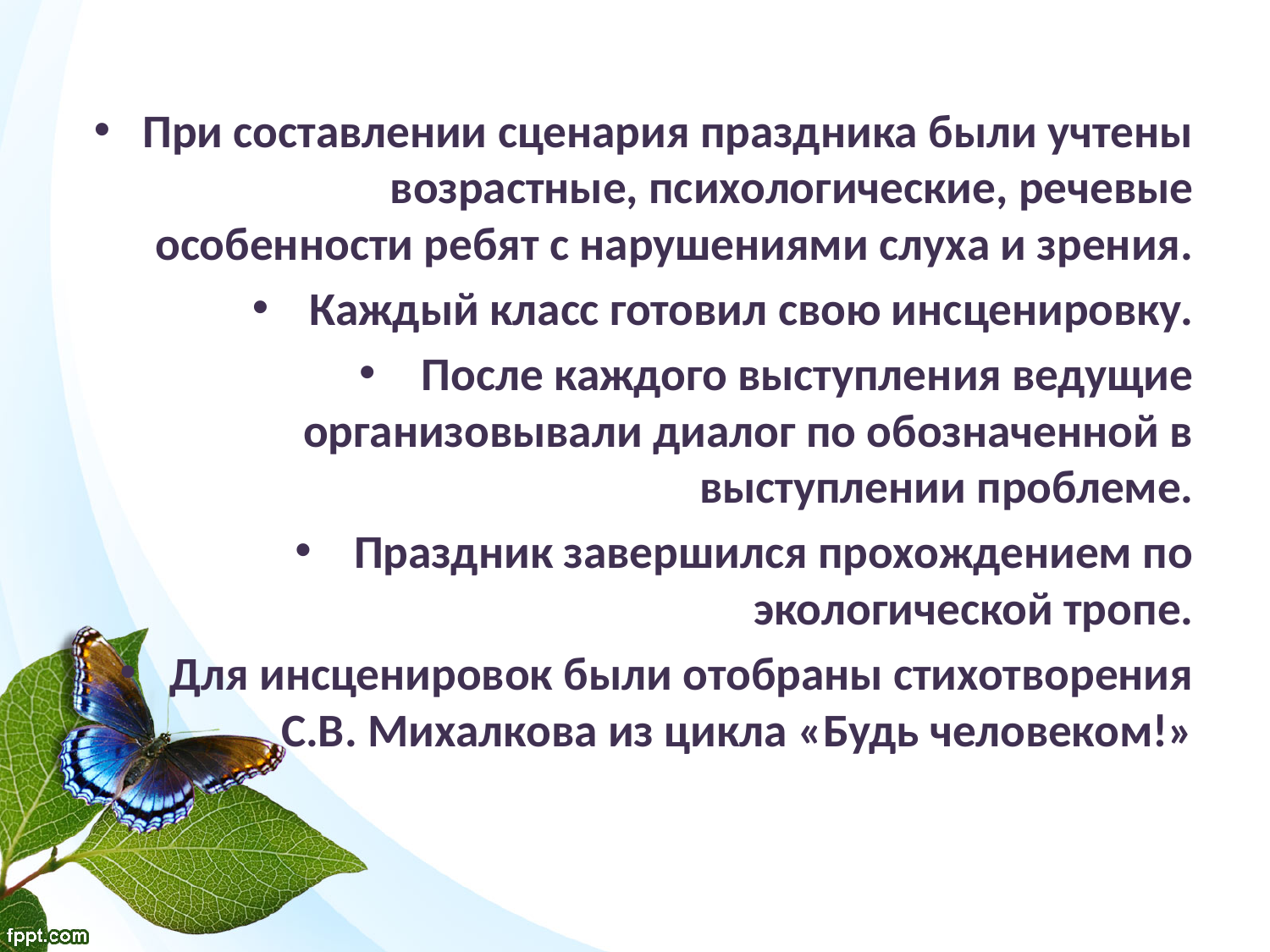

#
При составлении сценария праздника были учтены возрастные, психологические, речевые особенности ребят с нарушениями слуха и зрения.
Каждый класс готовил свою инсценировку.
После каждого выступления ведущие организовывали диалог по обозначенной в выступлении проблеме.
Праздник завершился прохождением по экологической тропе.
Для инсценировок были отобраны стихотворения С.В. Михалкова из цикла «Будь человеком!»